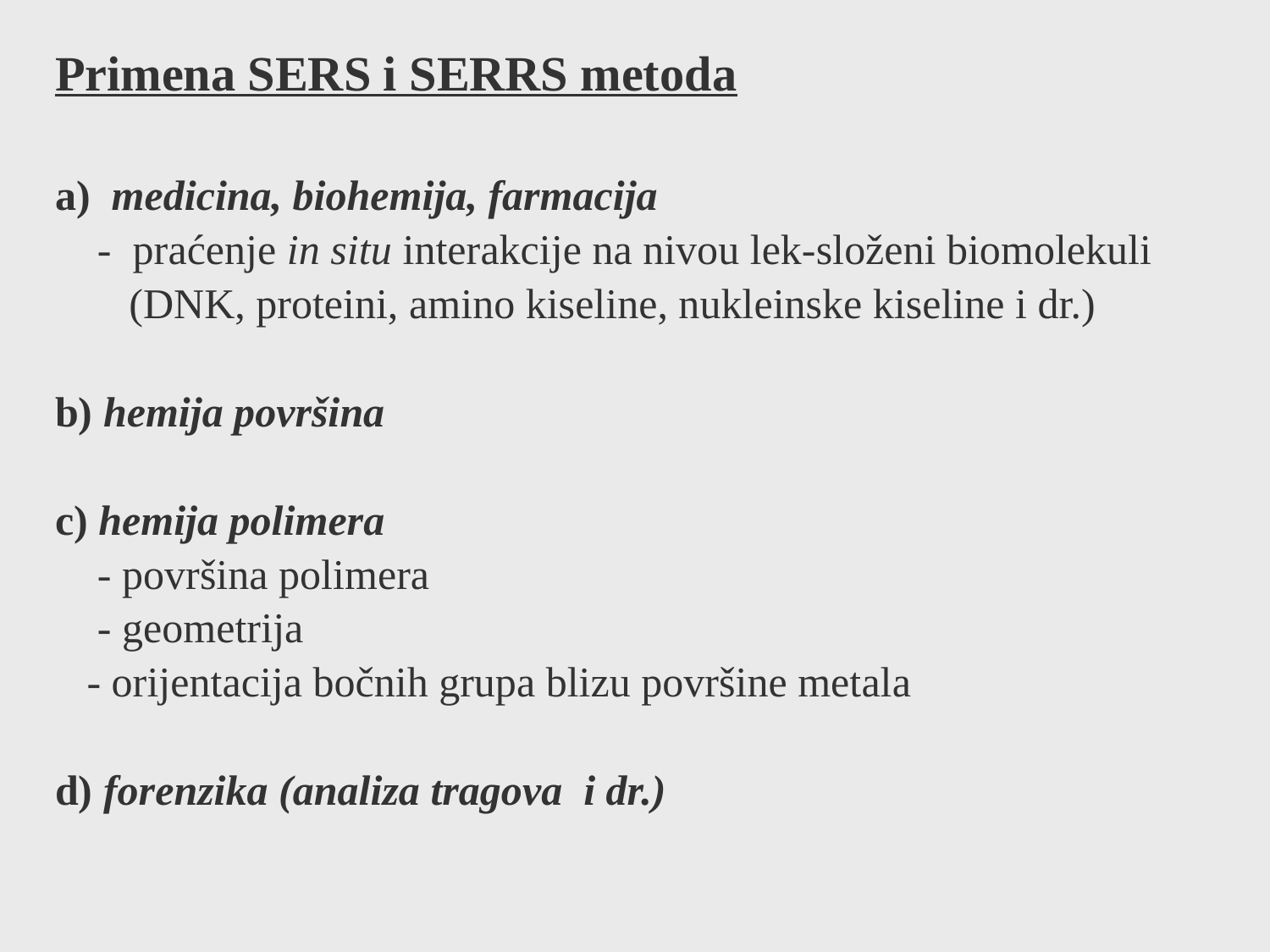

Primena SERS i SERRS metoda

a)  medicina, biohemija, farmacija
    -  praćenje in situ interakcije na nivou lek-složeni biomolekuli
       (DNK, proteini, amino kiseline, nukleinske kiseline i dr.)

b) hemija površina

c) hemija polimera
    - površina polimera
    - geometrija
   - orijentacija bočnih grupa blizu površine metala

d) forenzika (analiza tragova  i dr.)